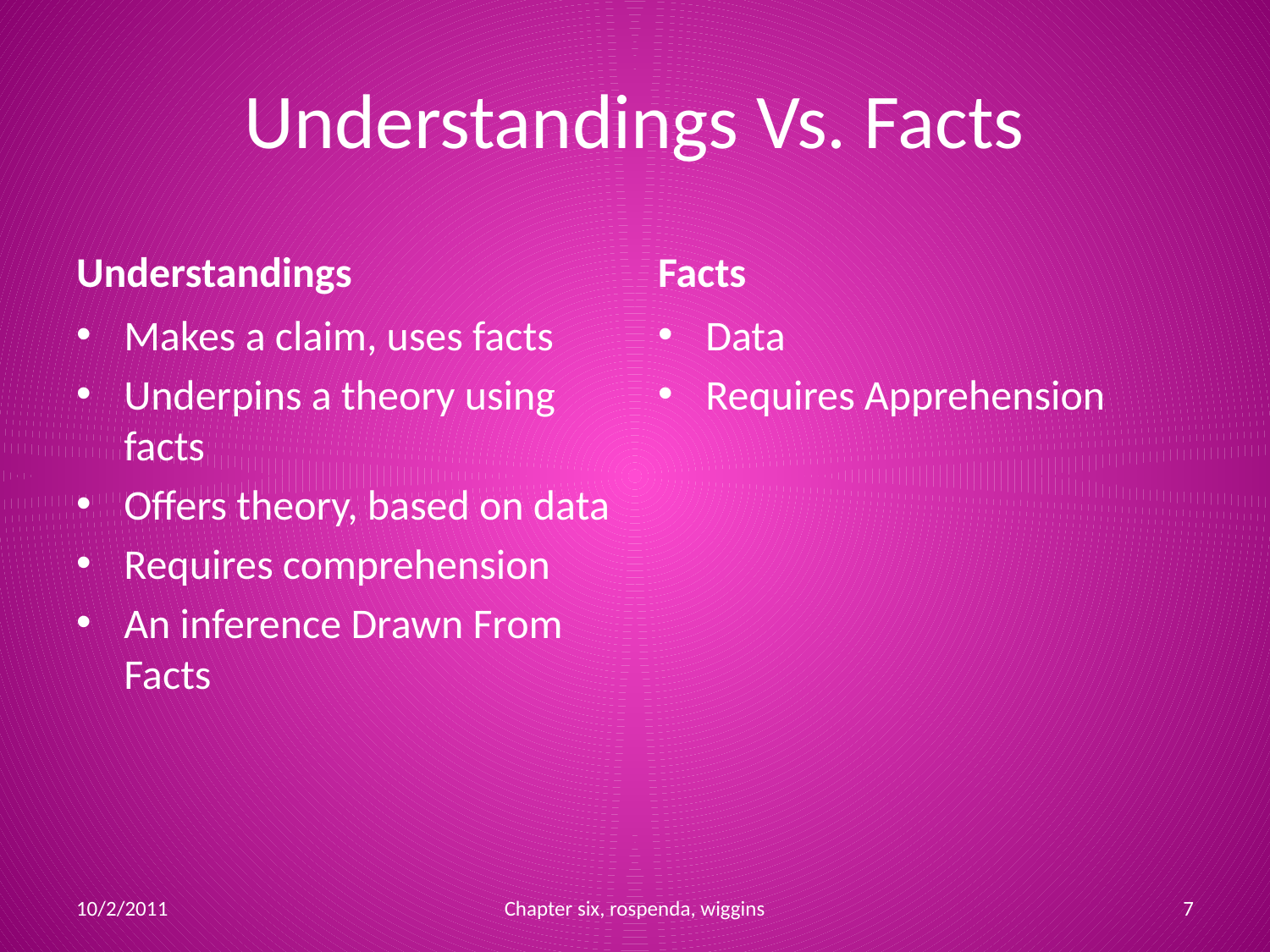

# Understandings Vs. Facts
Understandings
Facts
Makes a claim, uses facts
Underpins a theory using facts
Offers theory, based on data
Requires comprehension
An inference Drawn From Facts

Data
Requires Apprehension

10/2/2011
Chapter six, rospenda, wiggins
7